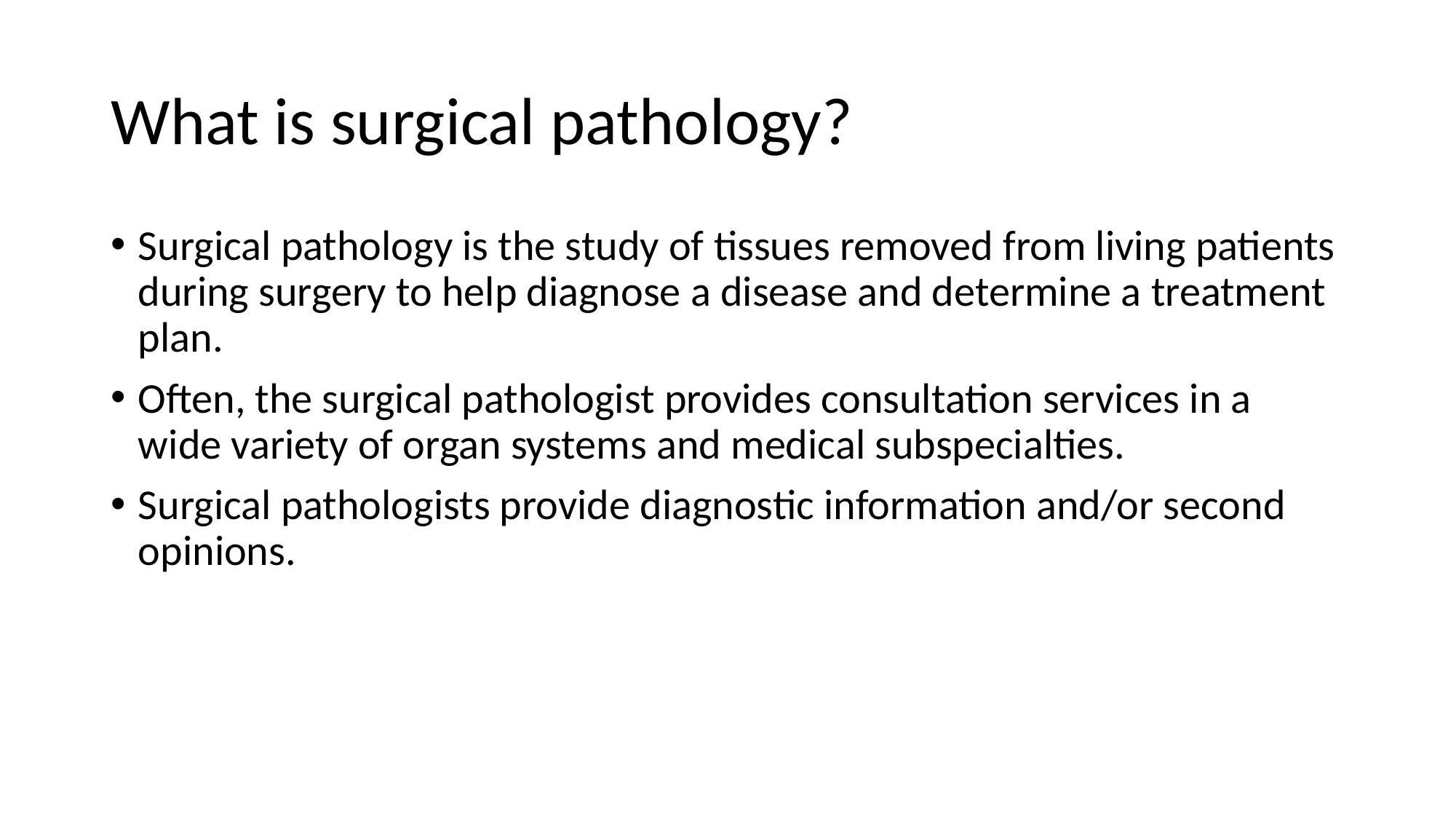

# What is surgical pathology?
Surgical pathology is the study of tissues removed from living patients during surgery to help diagnose a disease and determine a treatment plan.
Often, the surgical pathologist provides consultation services in a wide variety of organ systems and medical subspecialties.
Surgical pathologists provide diagnostic information and/or second opinions.